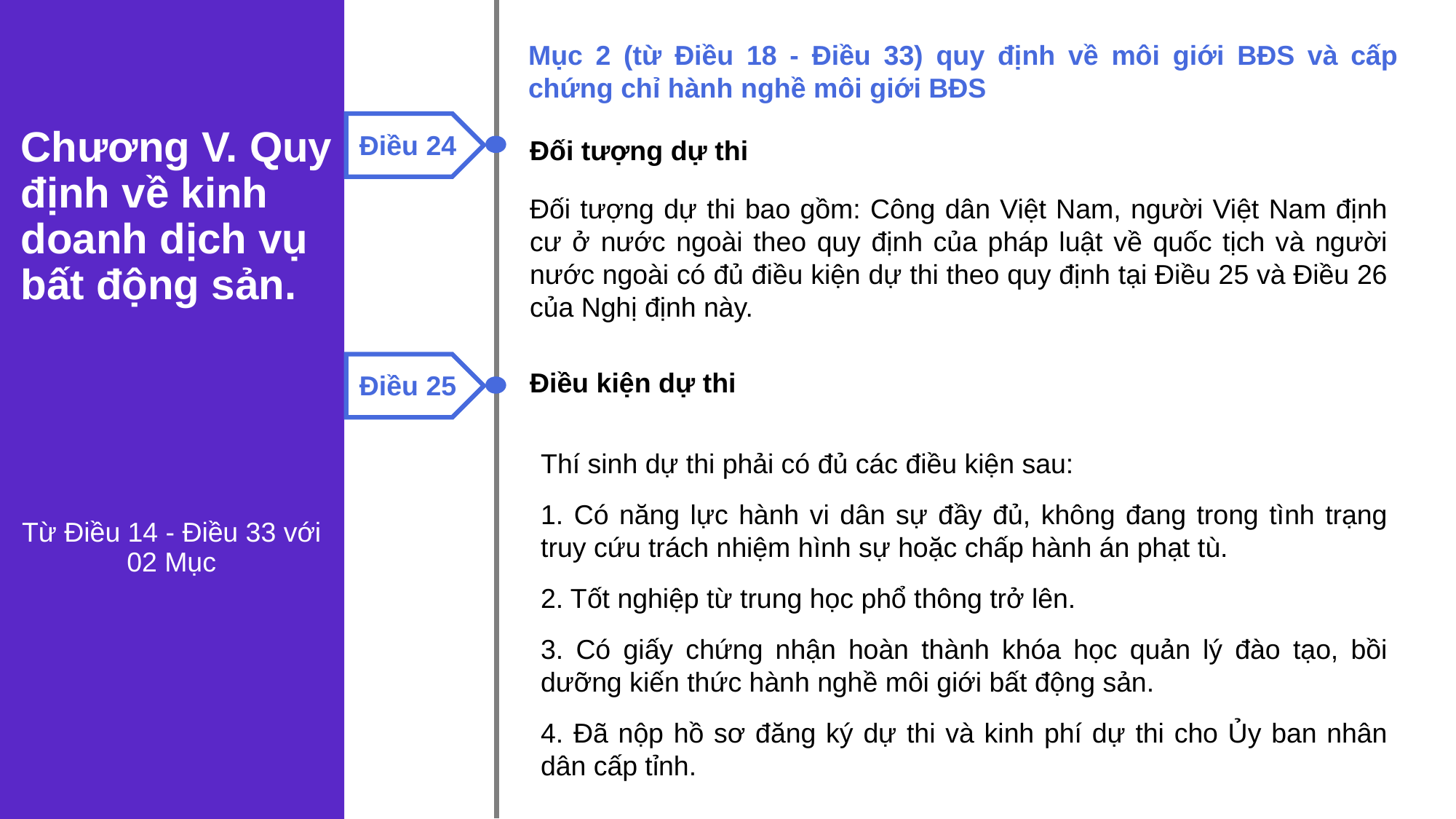

Mục 2 (từ Điều 18 - Điều 33) quy định về môi giới BĐS và cấp chứng chỉ hành nghề môi giới BĐS
Chương V. Quy định về kinh doanh dịch vụ bất động sản.

Điều 24

Đối tượng dự thi
Đối tượng dự thi bao gồm: Công dân Việt Nam, người Việt Nam định cư ở nước ngoài theo quy định của pháp luật về quốc tịch và người nước ngoài có đủ điều kiện dự thi theo quy định tại Điều 25 và Điều 26 của Nghị định này.

Điều kiện dự thi
Điều 25

Từ Điều 14 - Điều 33 với
02 Mục
Thí sinh dự thi phải có đủ các điều kiện sau:
1. Có năng lực hành vi dân sự đầy đủ, không đang trong tình trạng truy cứu trách nhiệm hình sự hoặc chấp hành án phạt tù.
2. Tốt nghiệp từ trung học phổ thông trở lên.
3. Có giấy chứng nhận hoàn thành khóa học quản lý đào tạo, bồi dưỡng kiến thức hành nghề môi giới bất động sản.
4. Đã nộp hồ sơ đăng ký dự thi và kinh phí dự thi cho Ủy ban nhân dân cấp tỉnh.